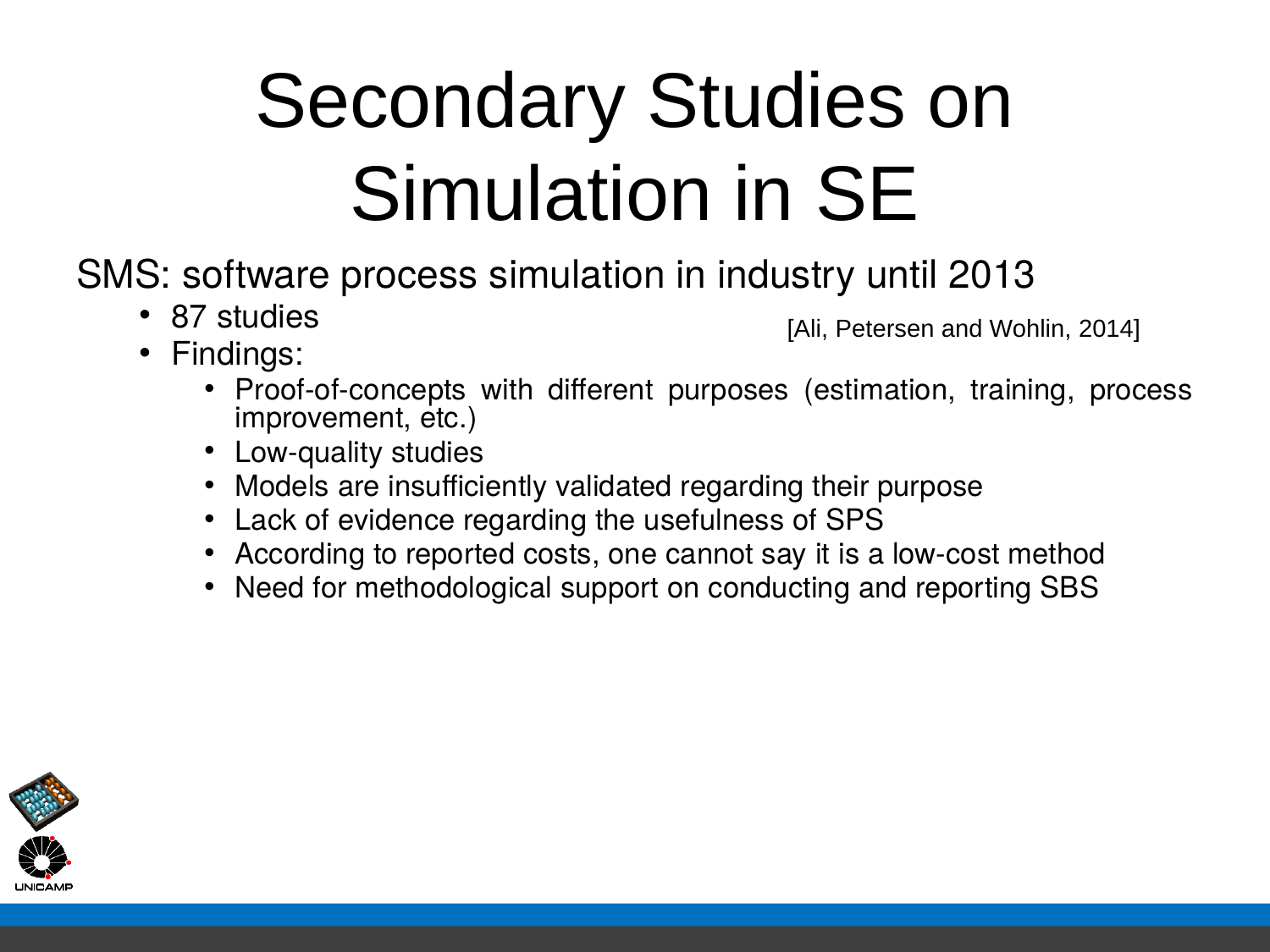

# Secondary Studies on Simulation in SE
SMS: software process simulation in industry until 2013
87 studies
Findings:
Proof-of-concepts with different purposes (estimation, training, process improvement, etc.)
Low-quality studies
Models are insufficiently validated regarding their purpose
Lack of evidence regarding the usefulness of SPS
According to reported costs, one cannot say it is a low-cost method
Need for methodological support on conducting and reporting SBS
[Ali, Petersen and Wohlin, 2014]